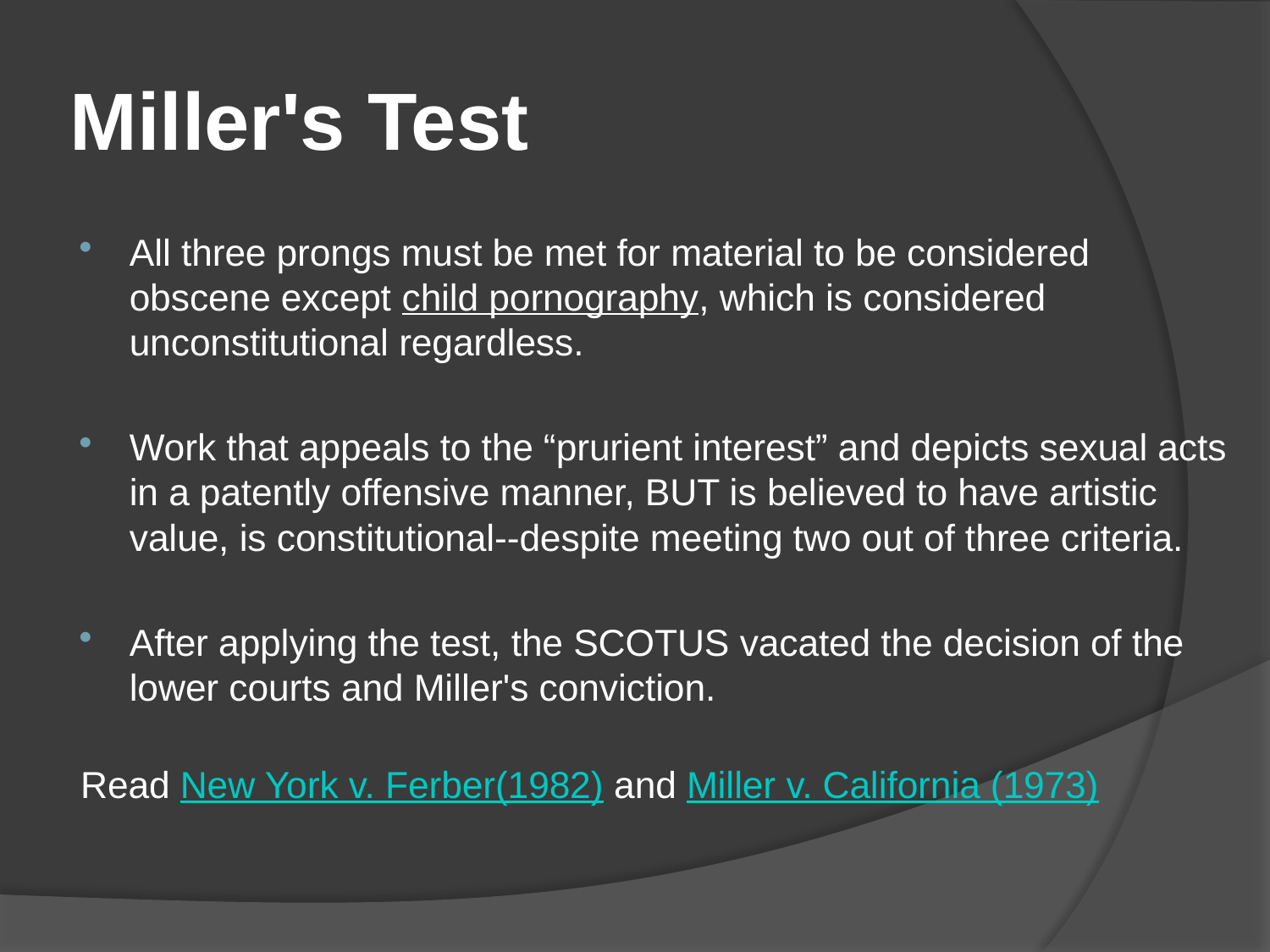

# Miller's Test
All three prongs must be met for material to be considered obscene except child pornography, which is considered unconstitutional regardless.

Work that appeals to the “prurient interest” and depicts sexual acts in a patently offensive manner, BUT is believed to have artistic value, is constitutional--despite meeting two out of three criteria.

After applying the test, the SCOTUS vacated the decision of the lower courts and Miller's conviction.
Read New York v. Ferber(1982) and Miller v. California (1973)